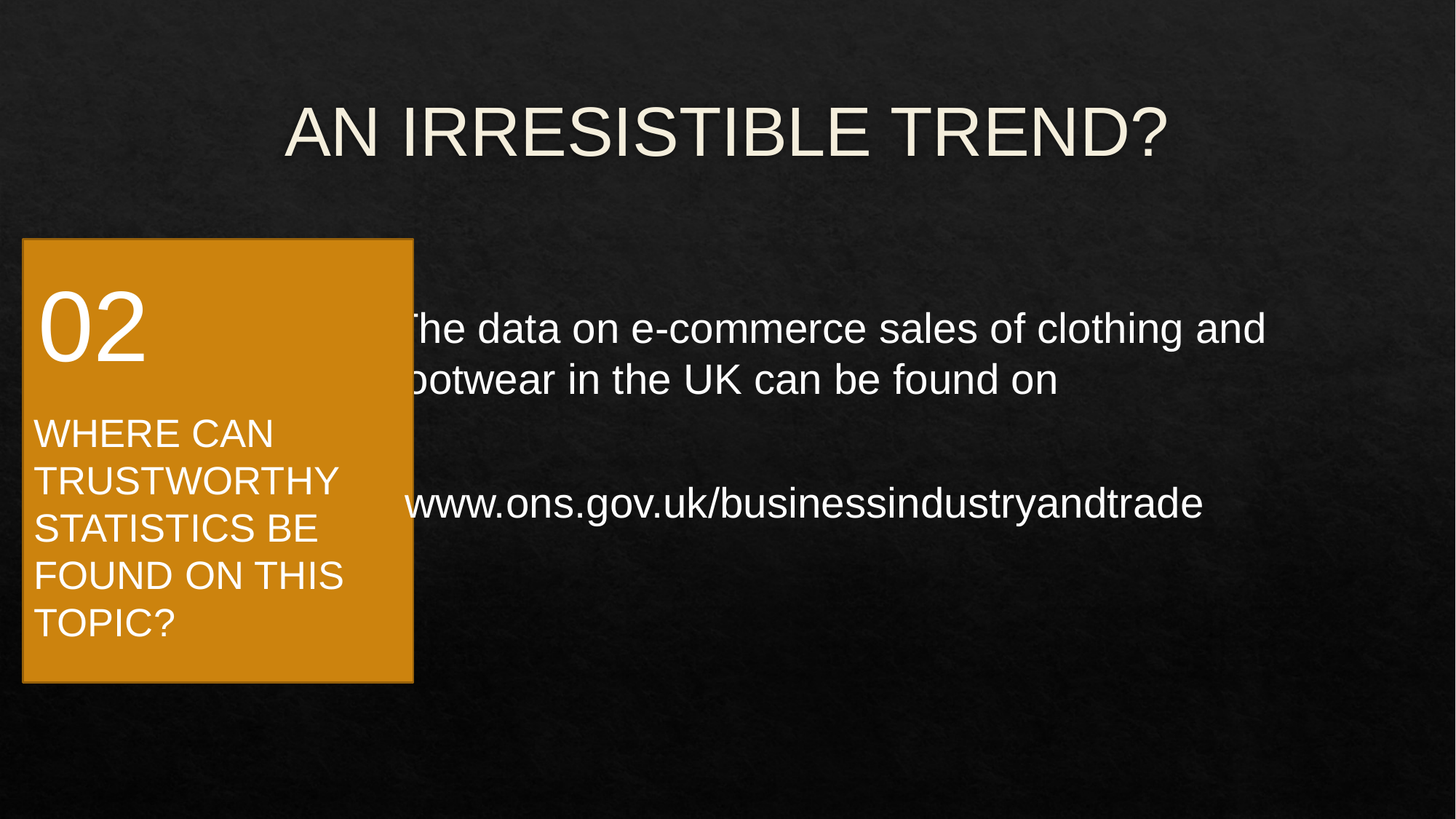

# AN IRRESISTIBLE TREND?

Where can trustworthy statistics be found on this topic?

02
The data on e-commerce sales of clothing and
footwear in the UK can be found on
www.ons.gov.uk/businessindustryandtrade